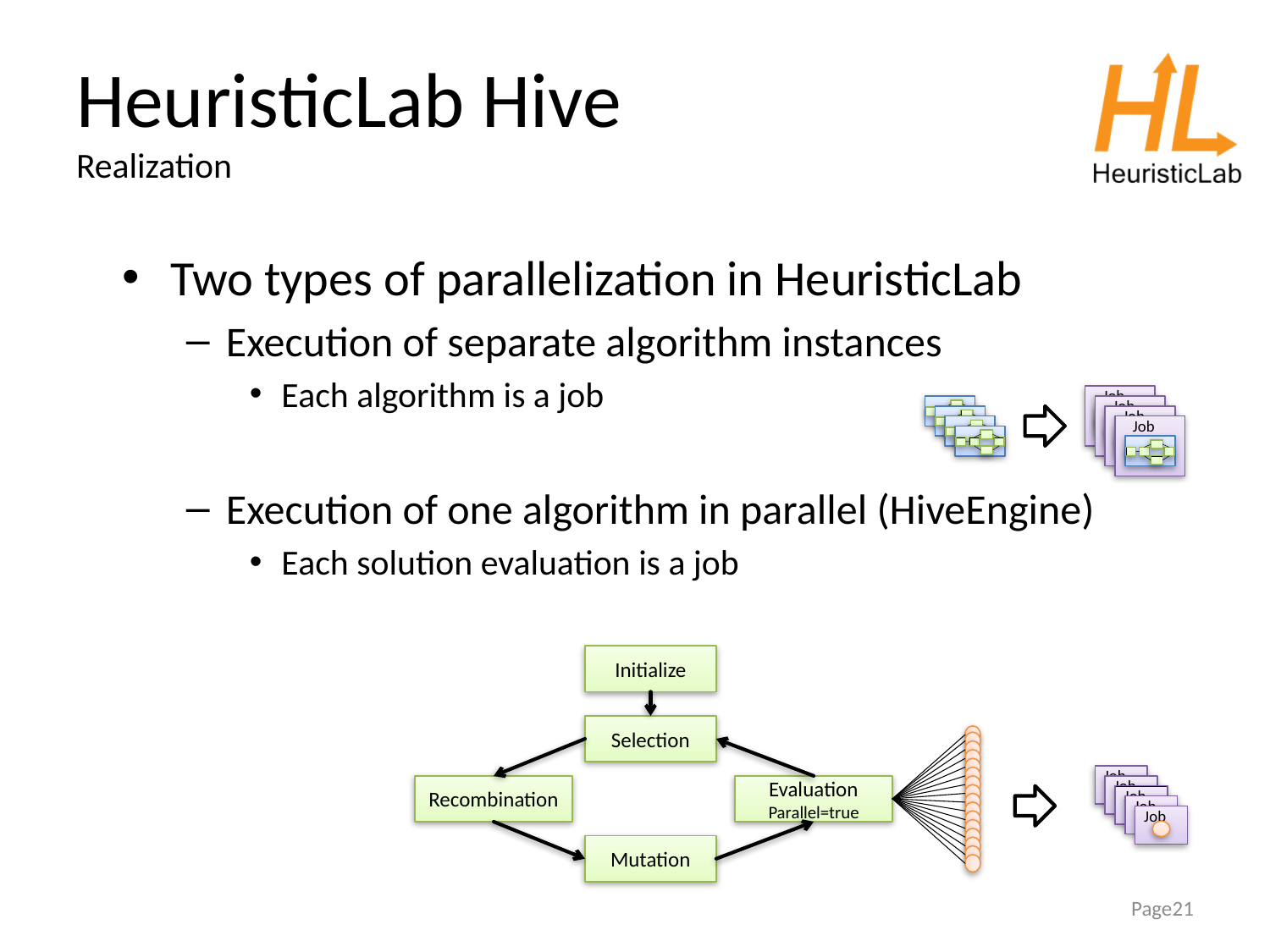

# HeuristicLab Hive Realization
Two types of parallelization in HeuristicLab
Execution of separate algorithm instances
Each algorithm is a job

Execution of one algorithm in parallel (HiveEngine)
Each solution evaluation is a job

Job

Job

Job

Job

Initialize
Selection

Job

Recombination
Evaluation
Parallel=true
Job

Job

Job

Job

Mutation

Page21